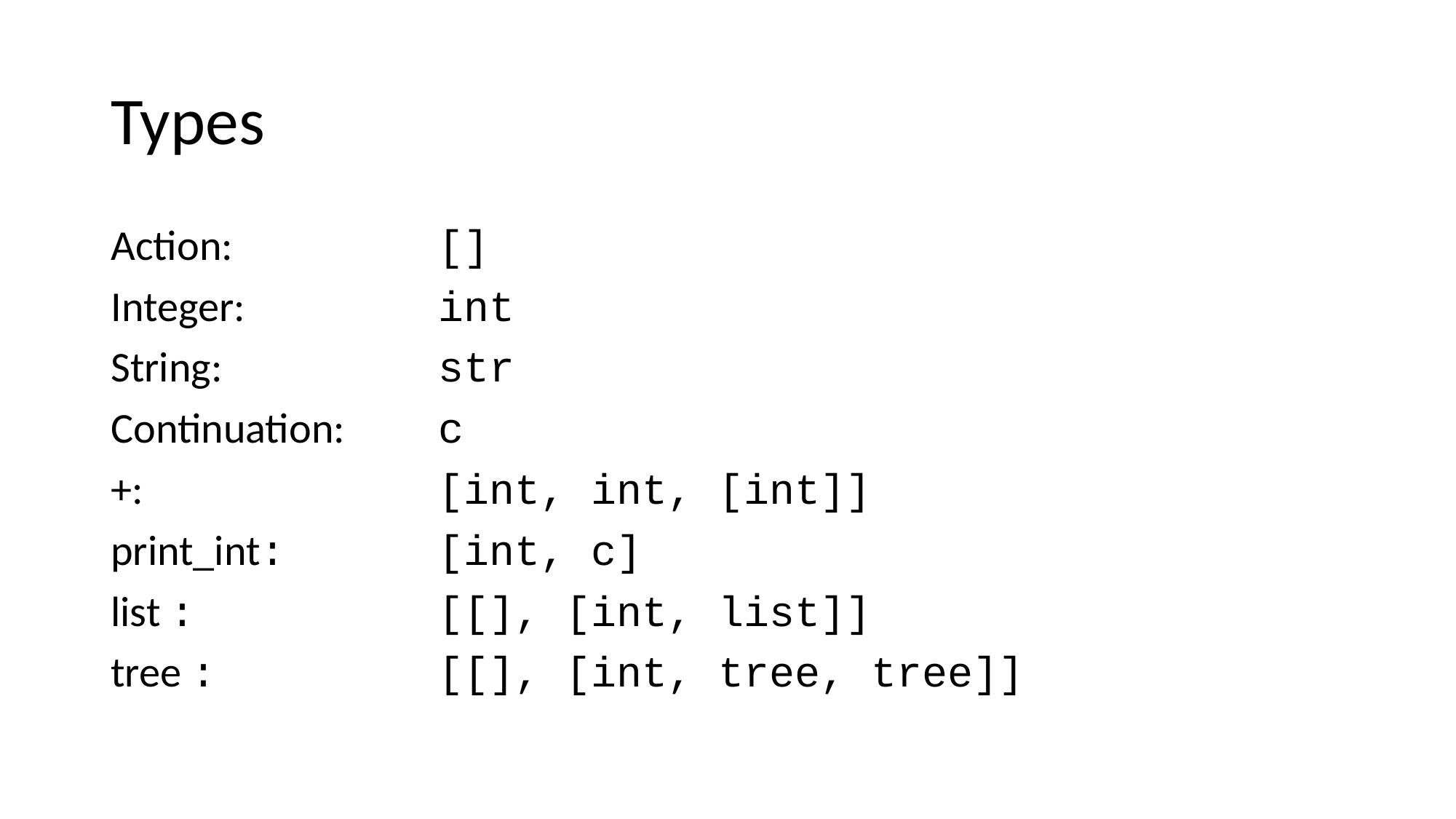

# Types
Action:  		[]
Integer: 		int
String: 		str
Continuation: 	c
+: 			[int, int, [int]]
print_int: 		[int, c]
list : 		[[], [int, list]]
tree : 		[[], [int, tree, tree]]